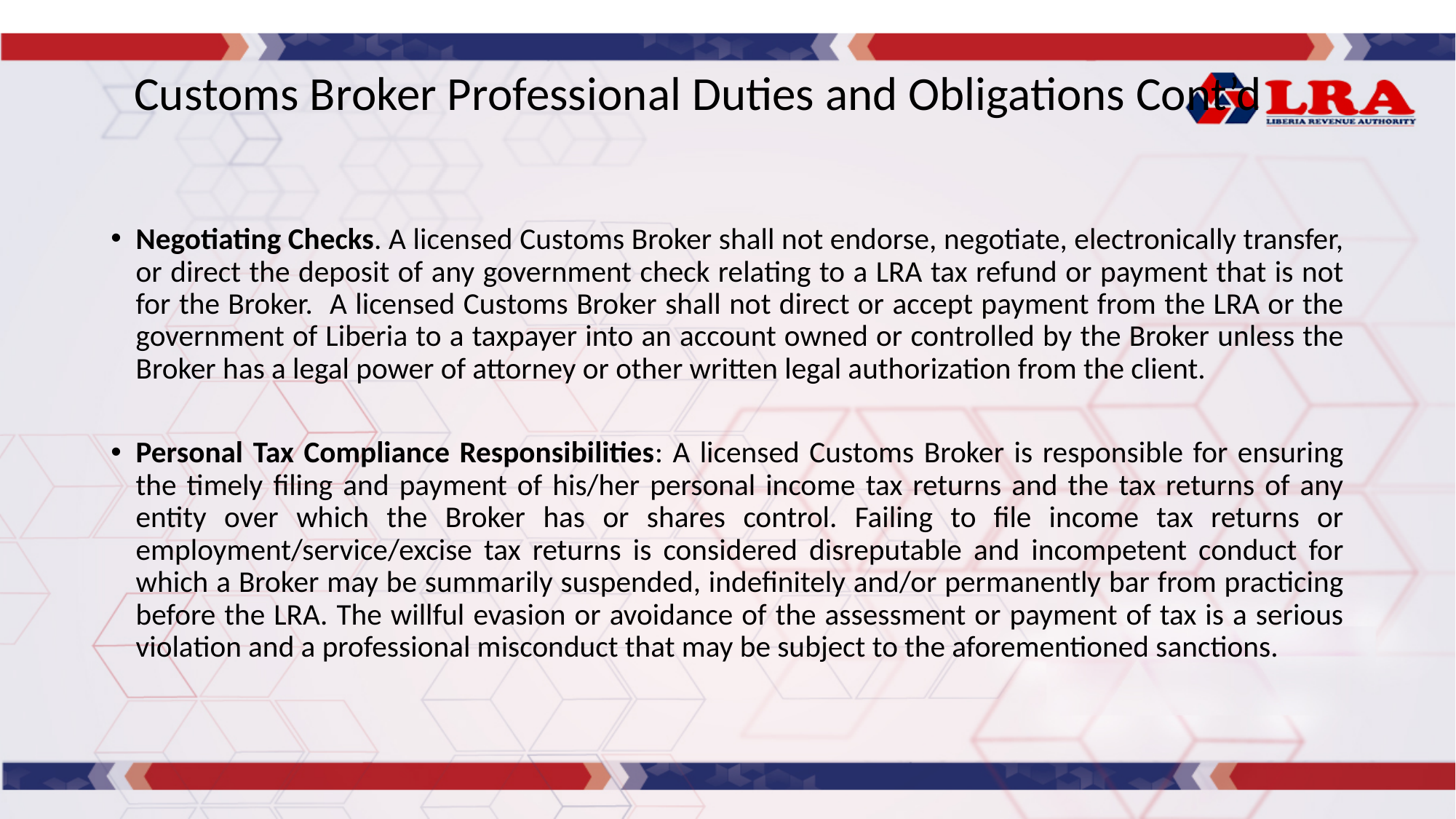

# Customs Broker Professional Duties and Obligations Cont’d
Negotiating Checks. A licensed Customs Broker shall not endorse, negotiate, electronically transfer, or direct the deposit of any government check relating to a LRA tax refund or payment that is not for the Broker.  A licensed Customs Broker shall not direct or accept payment from the LRA or the government of Liberia to a taxpayer into an account owned or controlled by the Broker unless the Broker has a legal power of attorney or other written legal authorization from the client.

Personal Tax Compliance Responsibilities: A licensed Customs Broker is responsible for ensuring the timely filing and payment of his/her personal income tax returns and the tax returns of any entity over which the Broker has or shares control. Failing to file income tax returns or employment/service/excise tax returns is considered disreputable and incompetent conduct for which a Broker may be summarily suspended, indefinitely and/or permanently bar from practicing before the LRA. The willful evasion or avoidance of the assessment or payment of tax is a serious violation and a professional misconduct that may be subject to the aforementioned sanctions.